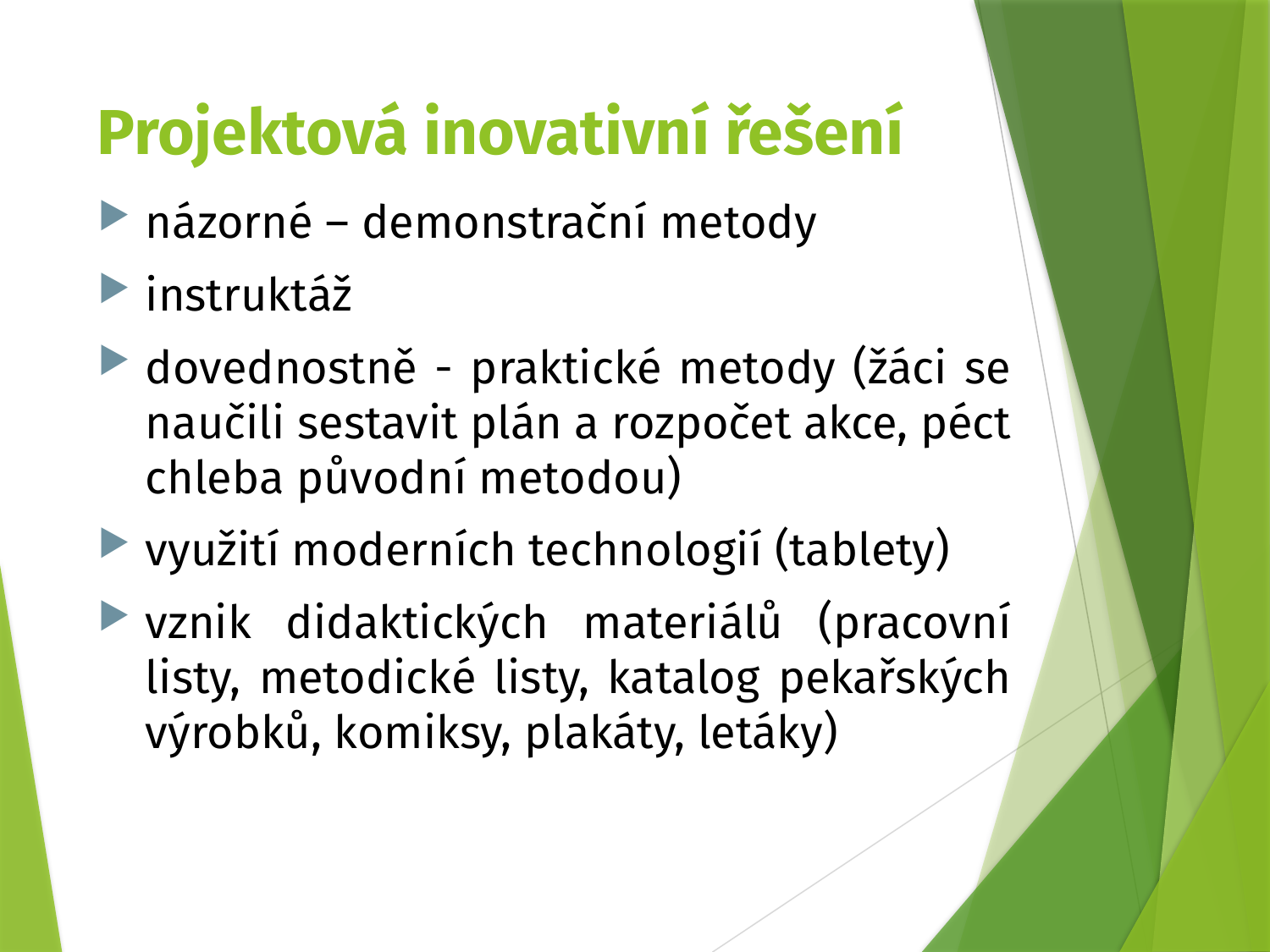

# Projektová inovativní řešení
názorné – demonstrační metody
instruktáž
dovednostně - praktické metody (žáci se naučili sestavit plán a rozpočet akce, péct chleba původní metodou)
využití moderních technologií (tablety)
vznik didaktických materiálů (pracovní listy, metodické listy, katalog pekařských výrobků, komiksy, plakáty, letáky)